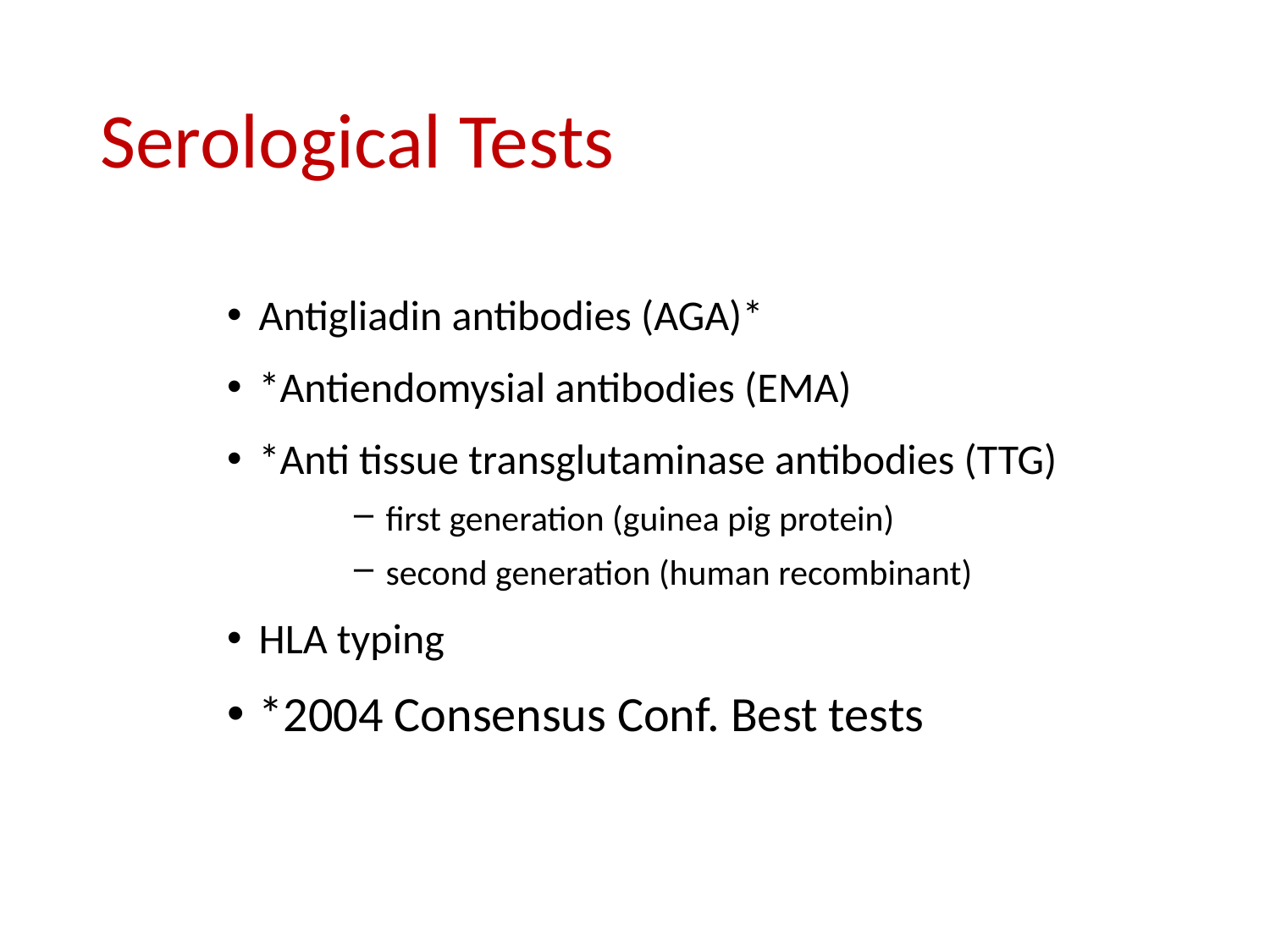

# Serological Tests
Antigliadin antibodies (AGA)*
*Antiendomysial antibodies (EMA)
*Anti tissue transglutaminase antibodies (TTG)
first generation (guinea pig protein)
second generation (human recombinant)
HLA typing
*2004 Consensus Conf. Best tests
65